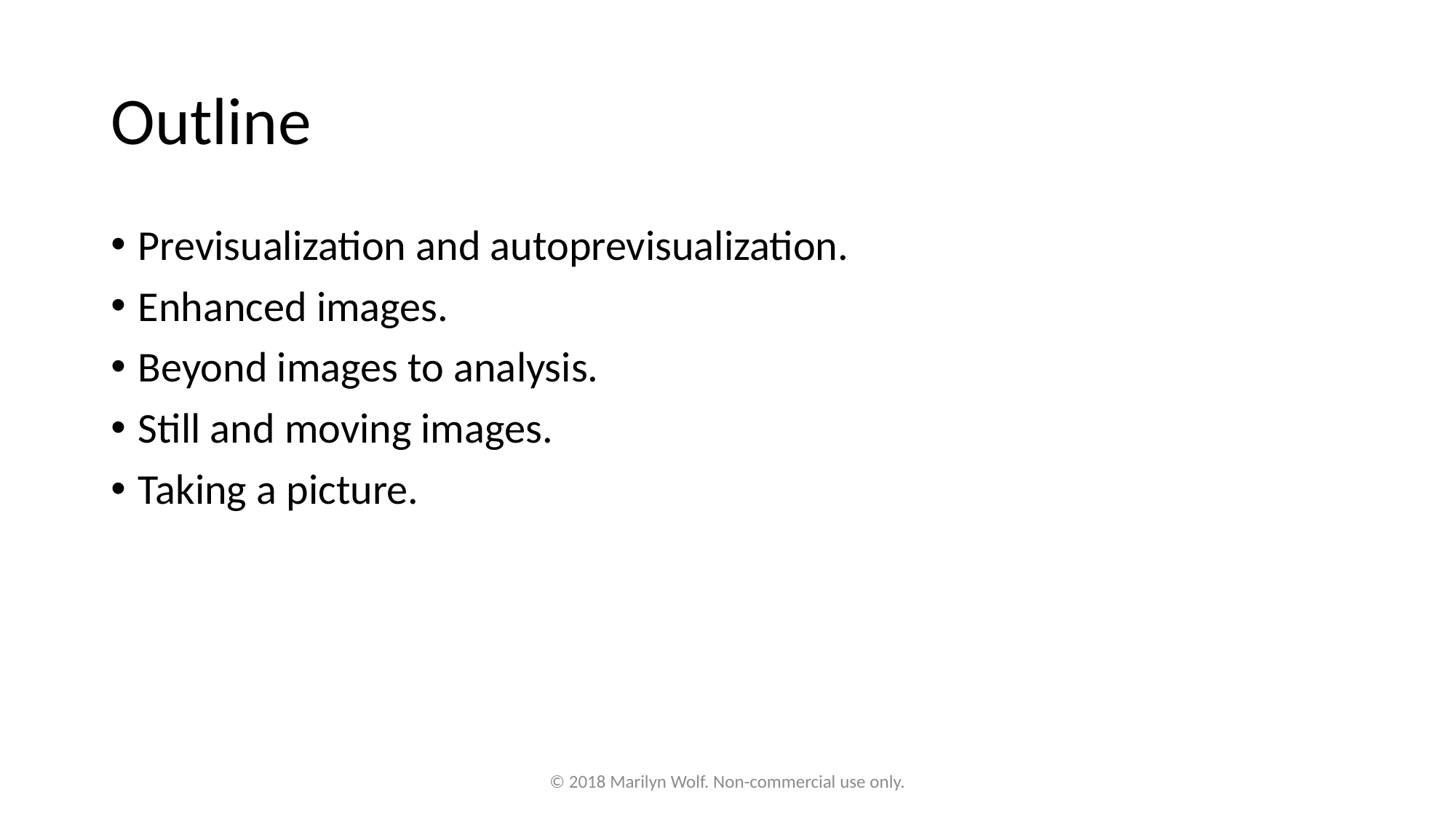

# Outline
Previsualization and autoprevisualization.
Enhanced images.
Beyond images to analysis.
Still and moving images.
Taking a picture.
© 2018 Marilyn Wolf. Non-commercial use only.